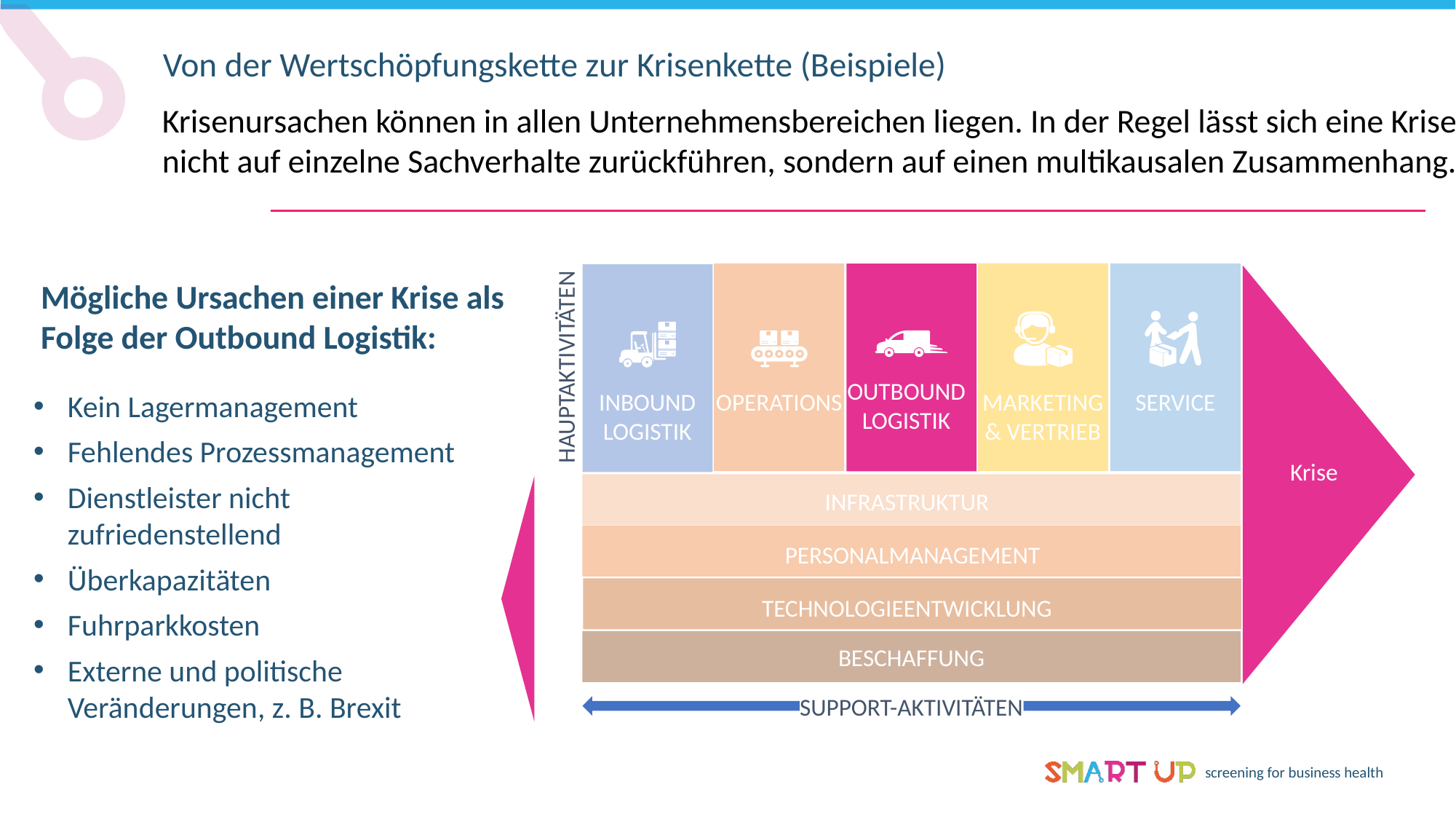

Von der Wertschöpfungskette zur Krisenkette (Beispiele)
Krisenursachen können in allen Unternehmensbereichen liegen. In der Regel lässt sich eine Krise nicht auf einzelne Sachverhalte zurückführen, sondern auf einen multikausalen Zusammenhang.

Mögliche Ursachen einer Krise als Folge der Outbound Logistik:

HAUPTAKTIVITÄTEN
OUTBOUNDLOGISTIK
OPERATIONS
INBOUND
LOGISTIK
MARKETING
& VERTRIEB
SERVICE

Kein Lagermanagement
Fehlendes Prozessmanagement
Dienstleister nicht zufriedenstellend
Überkapazitäten
Fuhrparkkosten
Externe und politische Veränderungen, z. B. Brexit
Krise

FESTE INFRASTRUKTUR
INFRASTRUKTUR

PERSONALMANAGEMENT
PERSONALMANAGEMENT

TECHNOLOGIEENTWICKLUNG

BESCHAFFUNG
SUPPORT-AKTIVITÄTEN